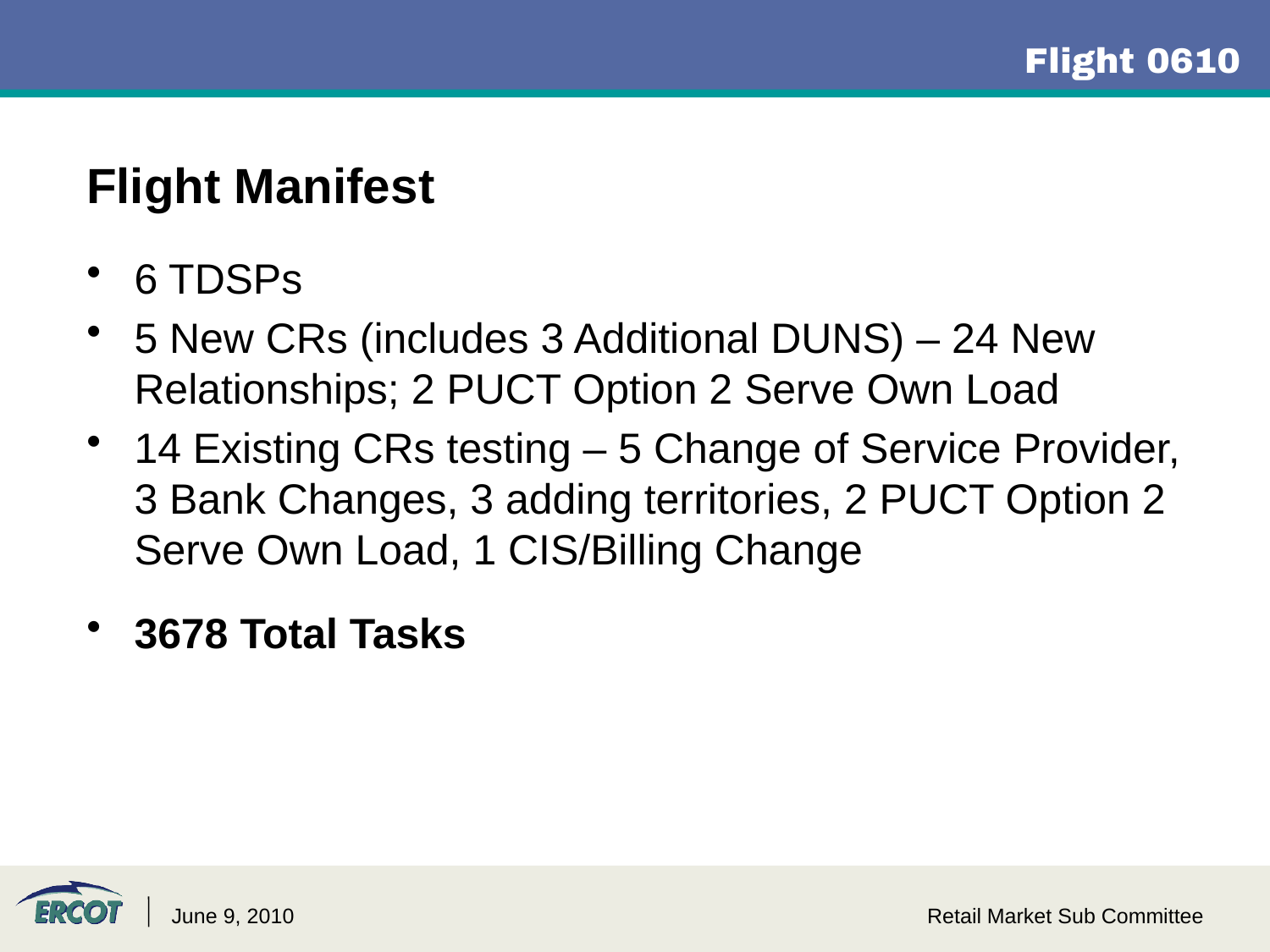

# Flight 0610

Flight Manifest

6 TDSPs
5 New CRs (includes 3 Additional DUNS) – 24 New Relationships; 2 PUCT Option 2 Serve Own Load
14 Existing CRs testing – 5 Change of Service Provider, 3 Bank Changes, 3 adding territories, 2 PUCT Option 2 Serve Own Load, 1 CIS/Billing Change

3678 Total Tasks

June 9, 2010
Retail Market Sub Committee